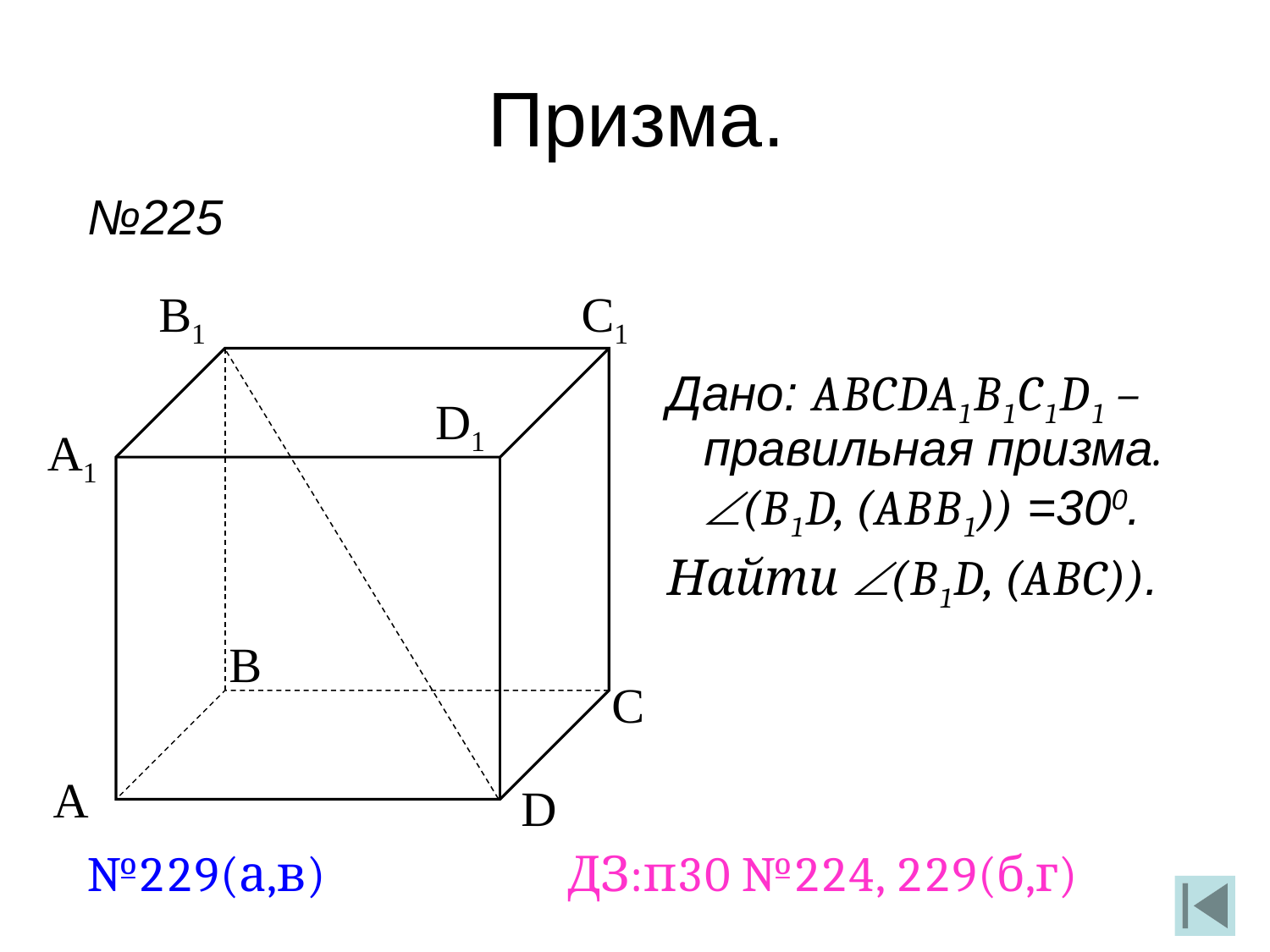

Призма.
№225
B1
C1

D1
А1
В
С
А
D

Дано: ABCDA1B1C1D1 – правильная призма.
∠(B1D, (ABB1)) =300.
Найти ∠(B1D, (ABC)).
№229(а,в)
ДЗ:п30 №224, 229(б,г)